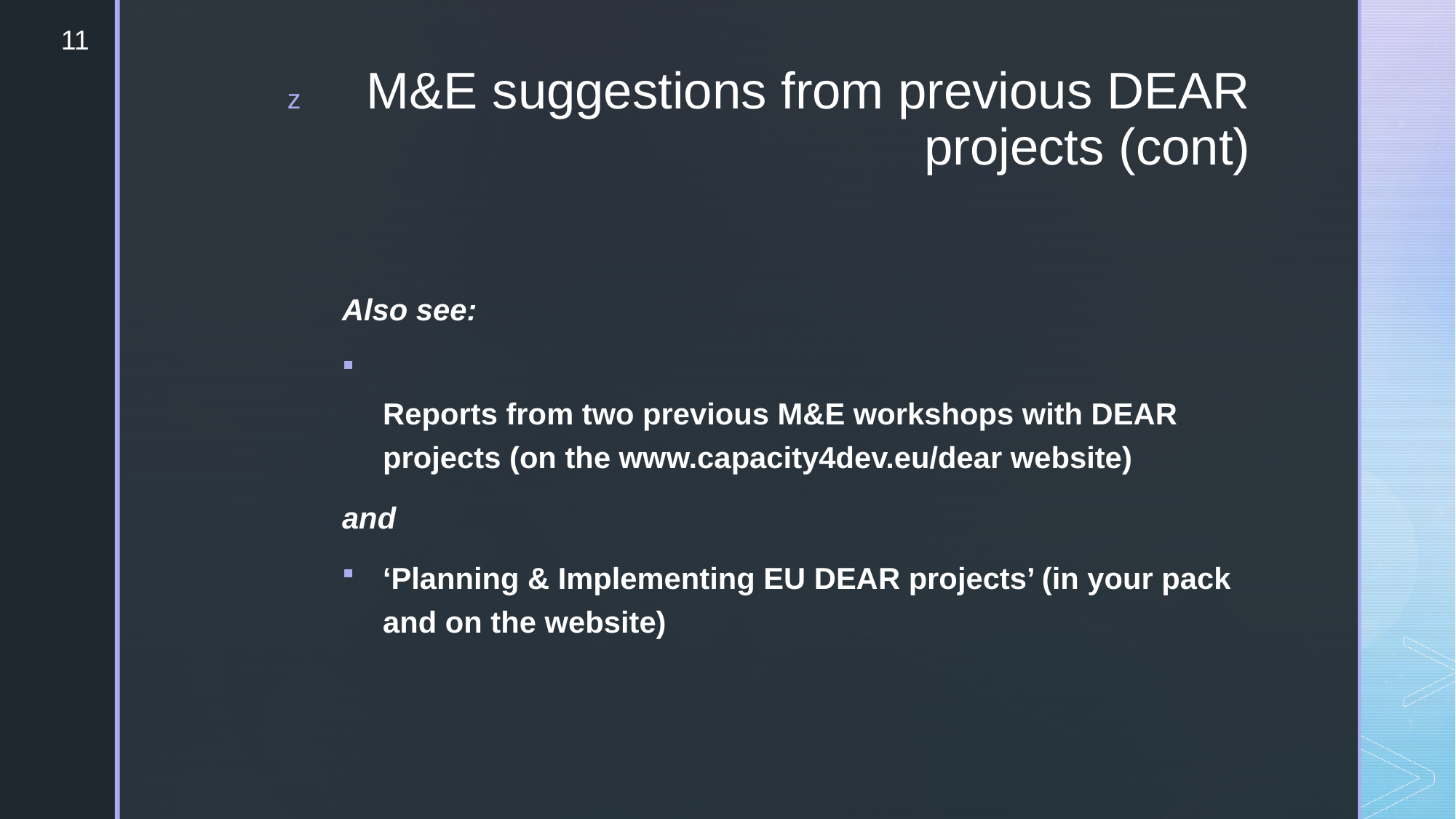

11
# M&E suggestions from previous DEAR projects (cont)
Also see:
Reports from two previous M&E workshops with DEAR projects (on the www.capacity4dev.eu/dear website)
and
‘Planning & Implementing EU DEAR projects’ (in your pack and on the website)